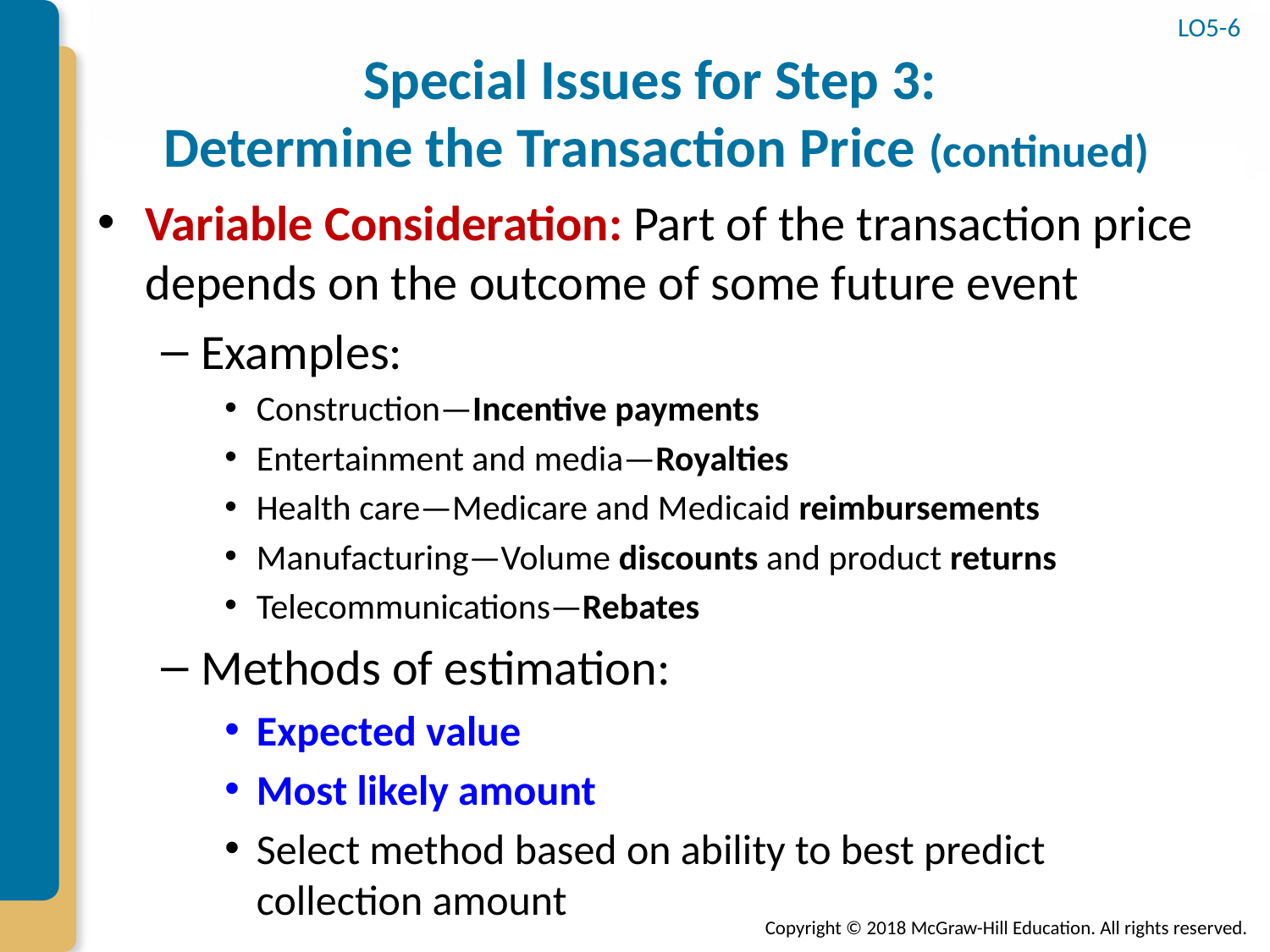

LO5-6
# Special Issues for Step 3: Determine the Transaction Price (continued)
Variable Consideration: Part of the transaction price depends on the outcome of some future event
Examples:
Construction—Incentive payments
Entertainment and media—Royalties
Health care—Medicare and Medicaid reimbursements
Manufacturing—Volume discounts and product returns
Telecommunications—Rebates
Methods of estimation:
Expected value
Most likely amount
Select method based on ability to best predict collection amount